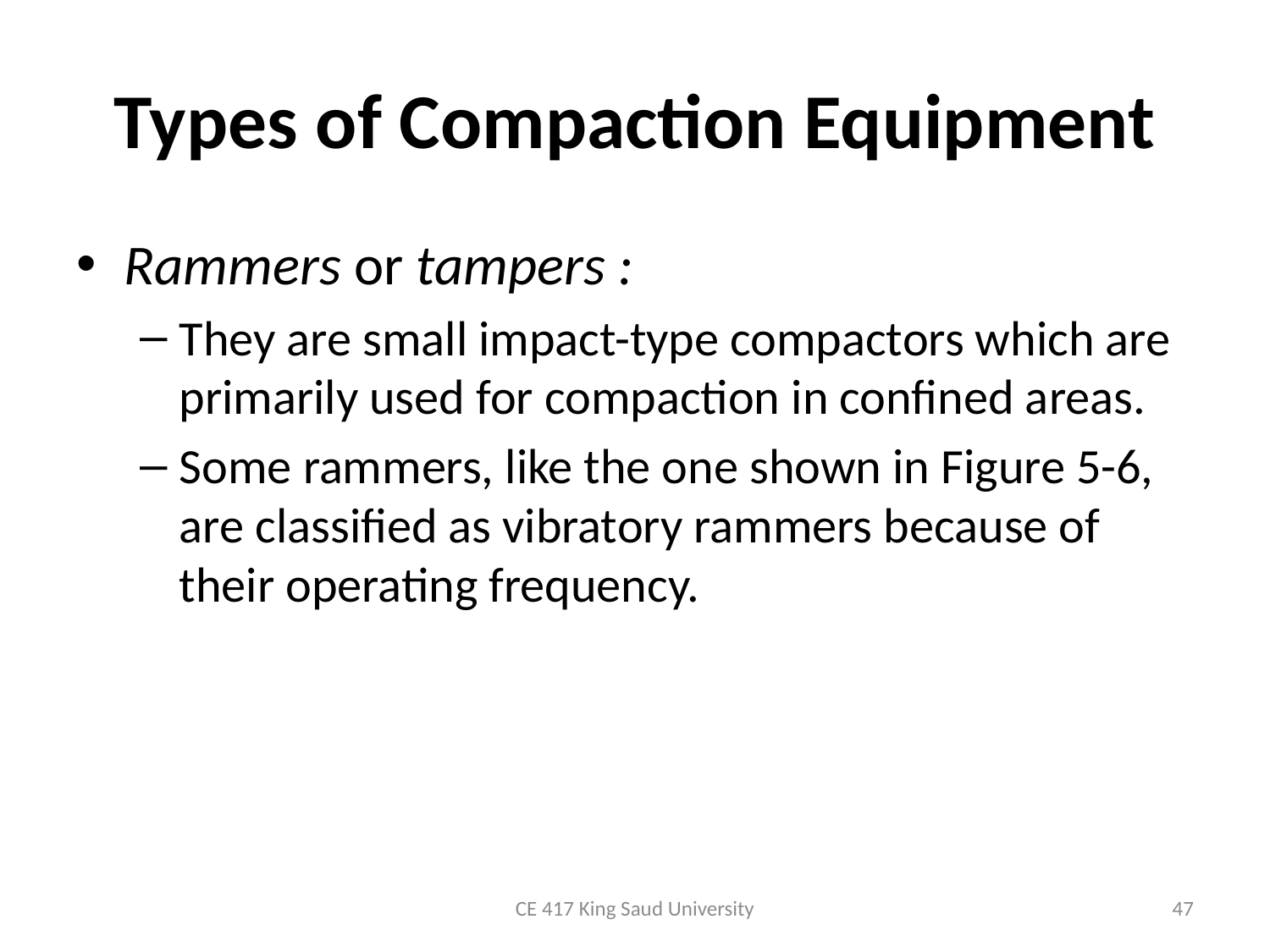

# Types of Compaction Equipment
Rammers or tampers :
They are small impact-type compactors which are primarily used for compaction in confined areas.
Some rammers, like the one shown in Figure 5-6, are classified as vibratory rammers because of their operating frequency.
CE 417 King Saud University
47